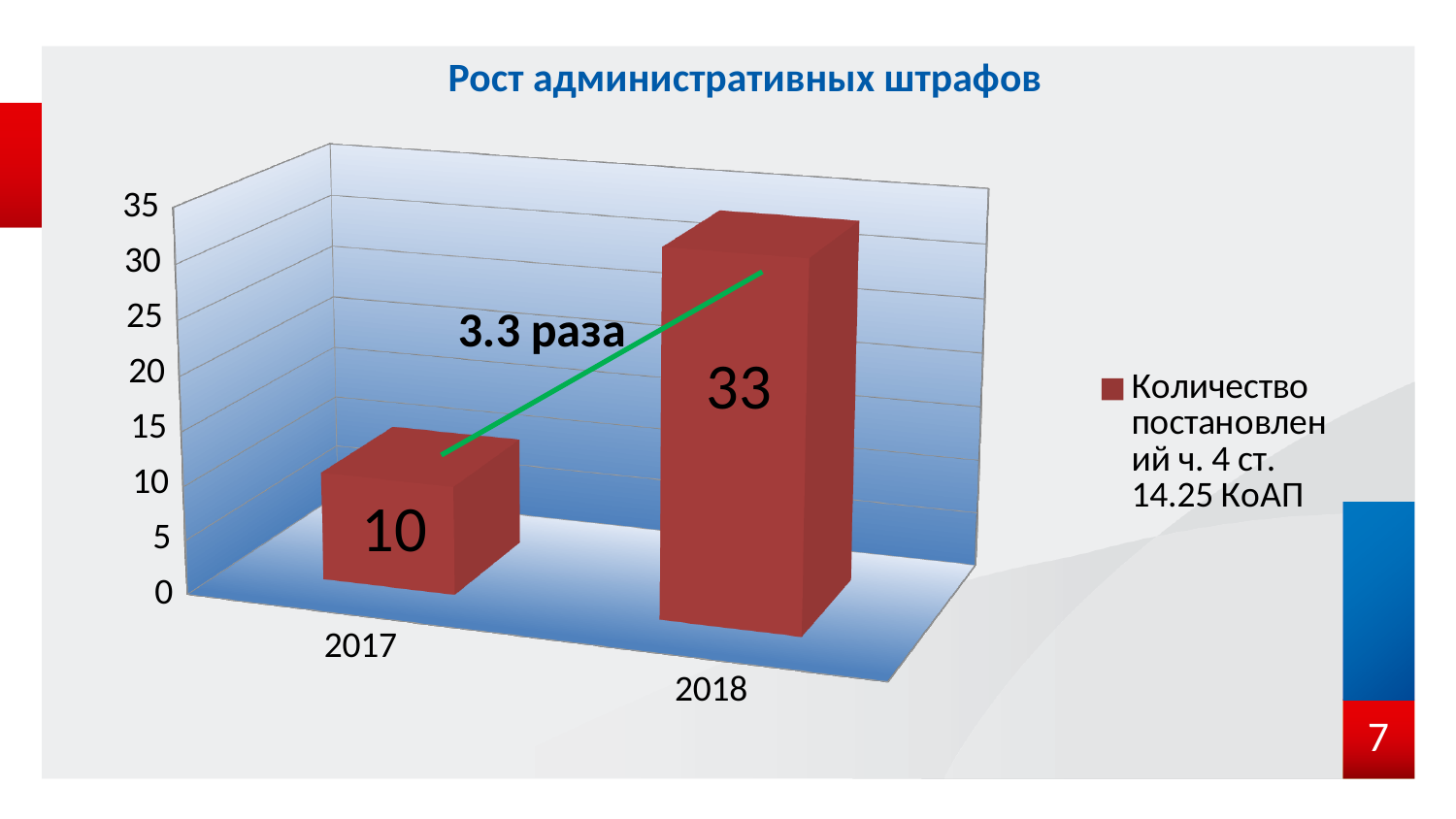

# Рост административных штрафов

[unsupported chart]

7